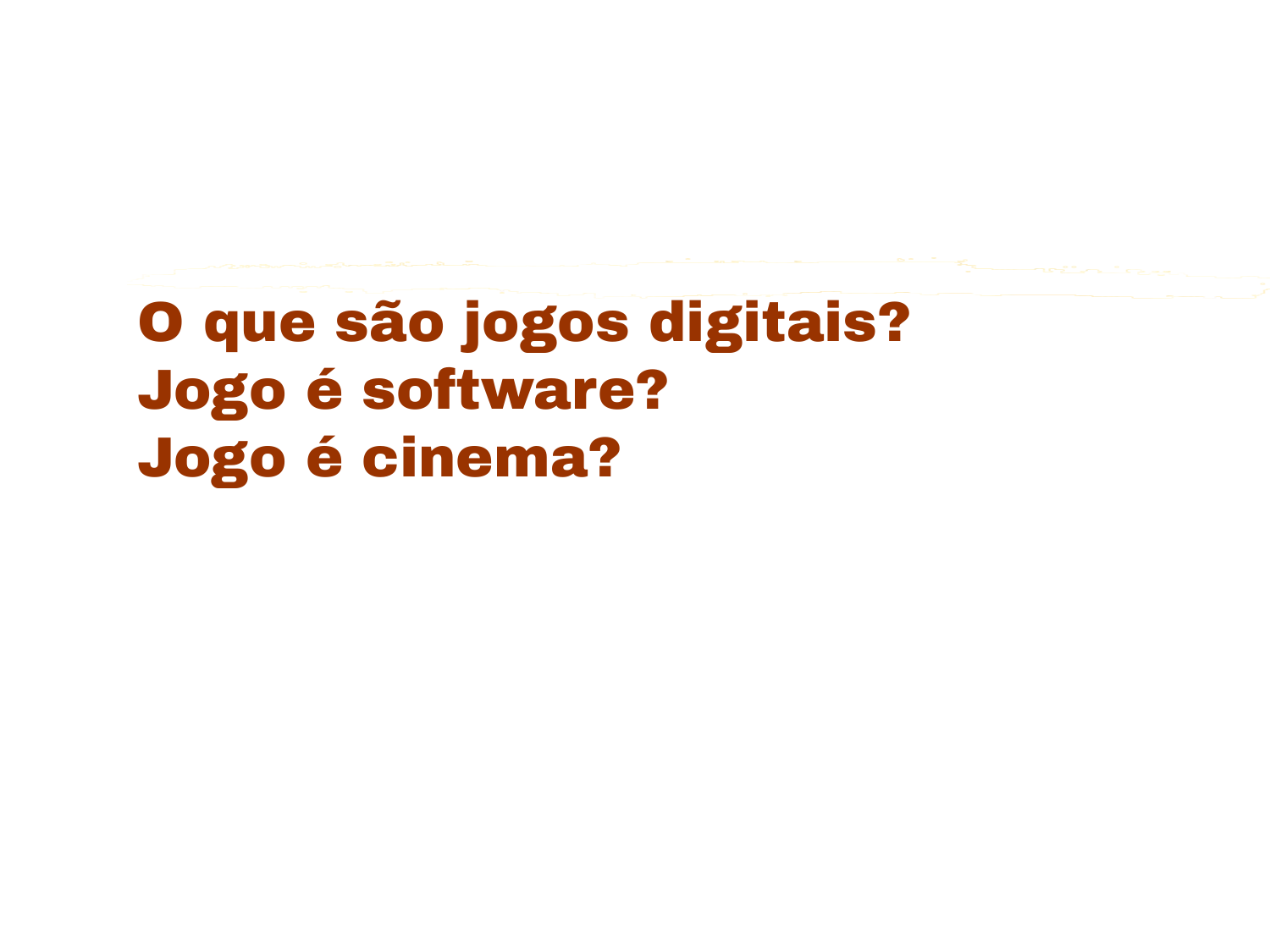

# O que são jogos digitais? Jogo é software? Jogo é cinema?